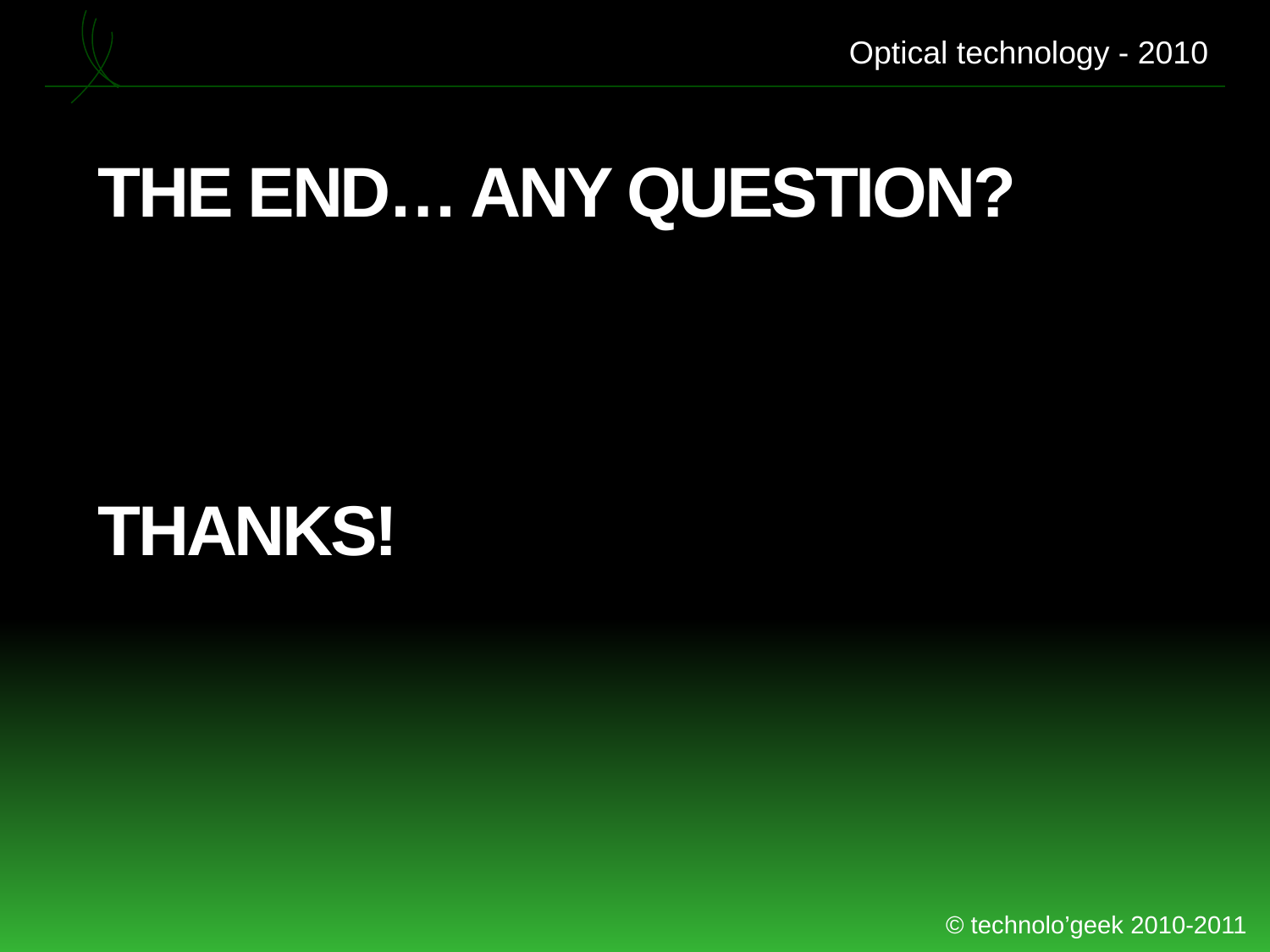

Optical technology - 2010
# The end… Any question? Thanks!
© technolo’geek 2010-2011